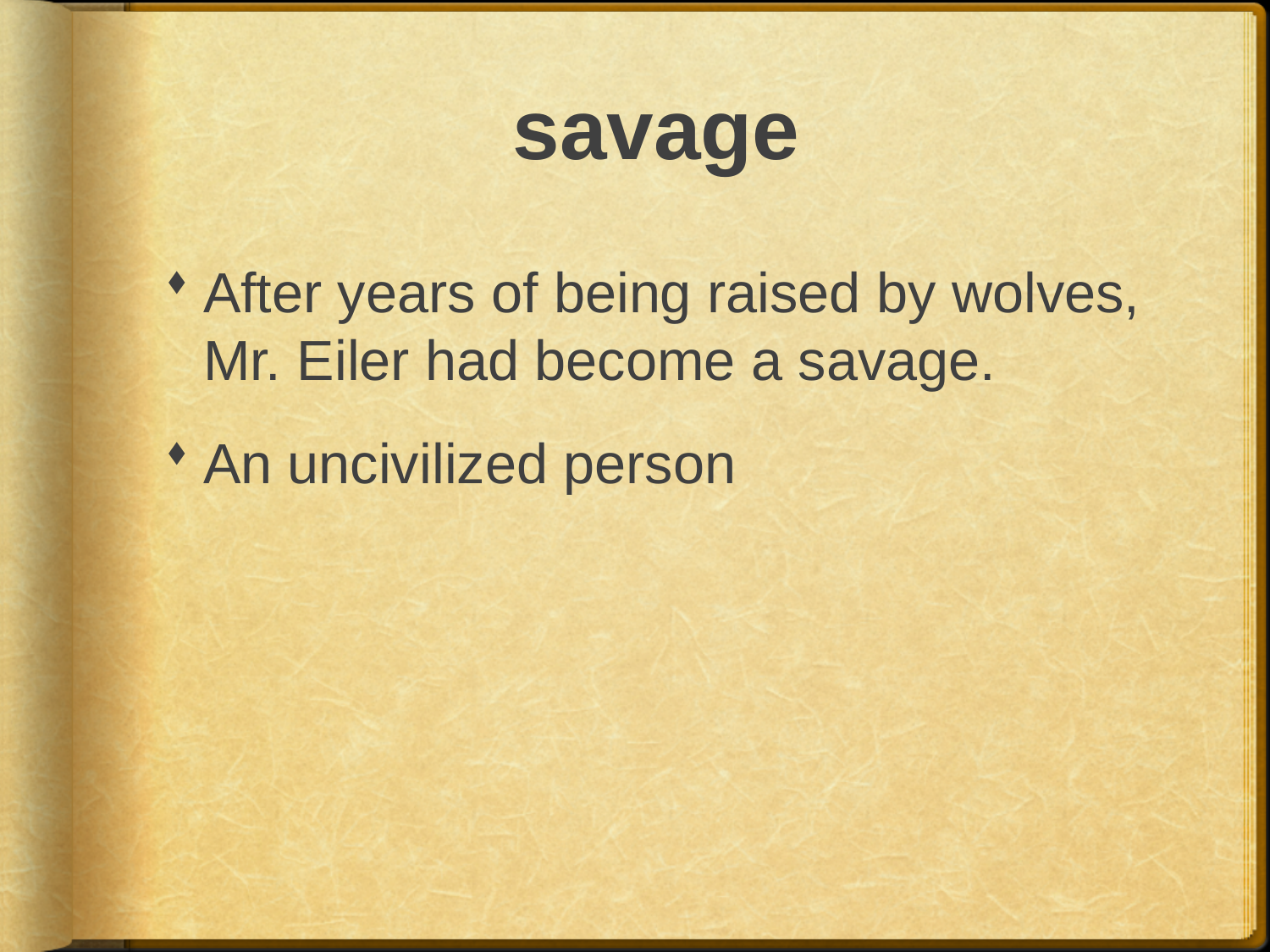

# savage
After years of being raised by wolves, Mr. Eiler had become a savage.
An uncivilized person